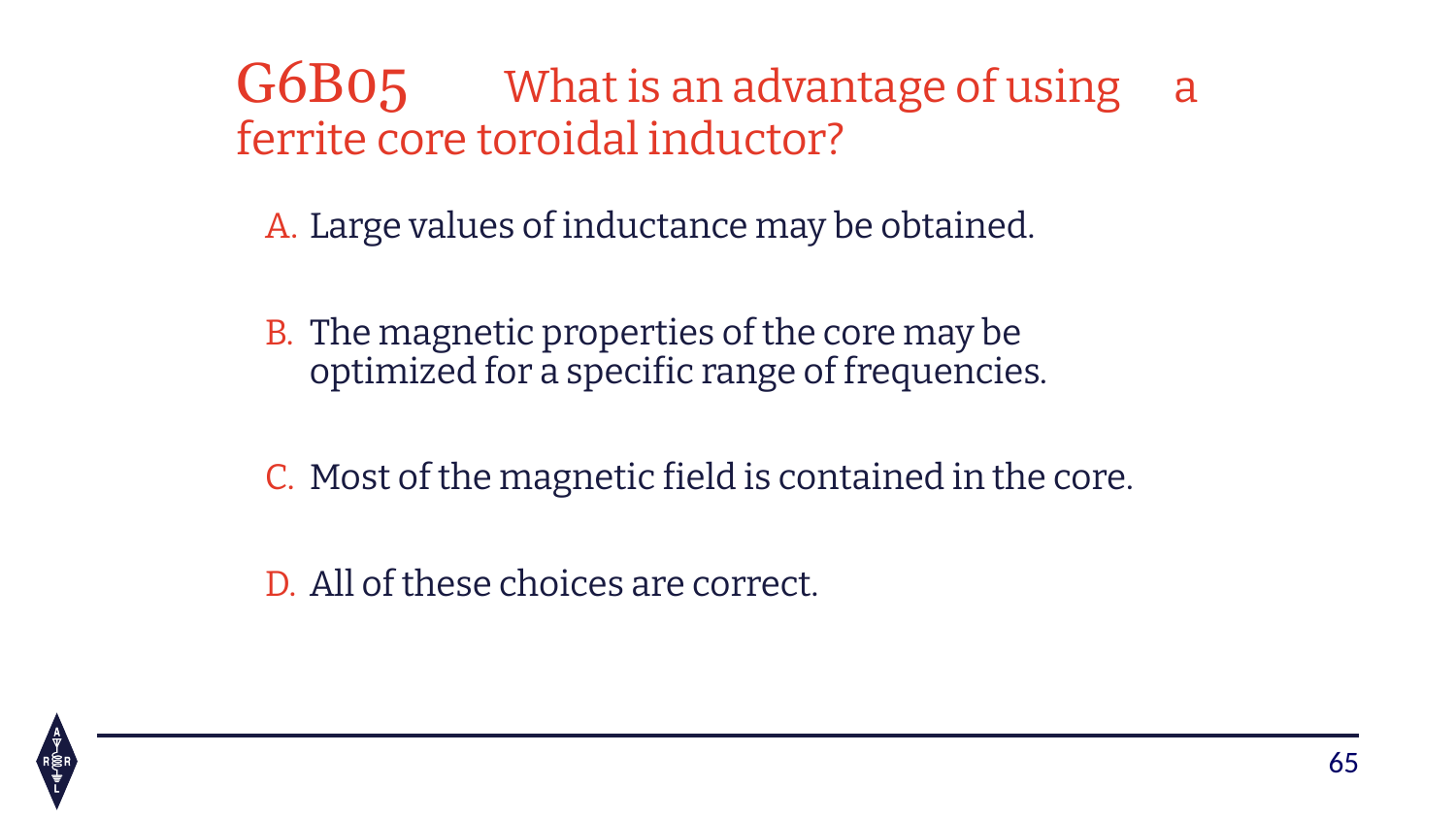

G6B05 	What is an advantage of using 			a ferrite core toroidal inductor?
Large values of inductance may be obtained.

The magnetic properties of the core may be optimized for a specific range of frequencies.

Most of the magnetic field is contained in the core.

All of these choices are correct.
65